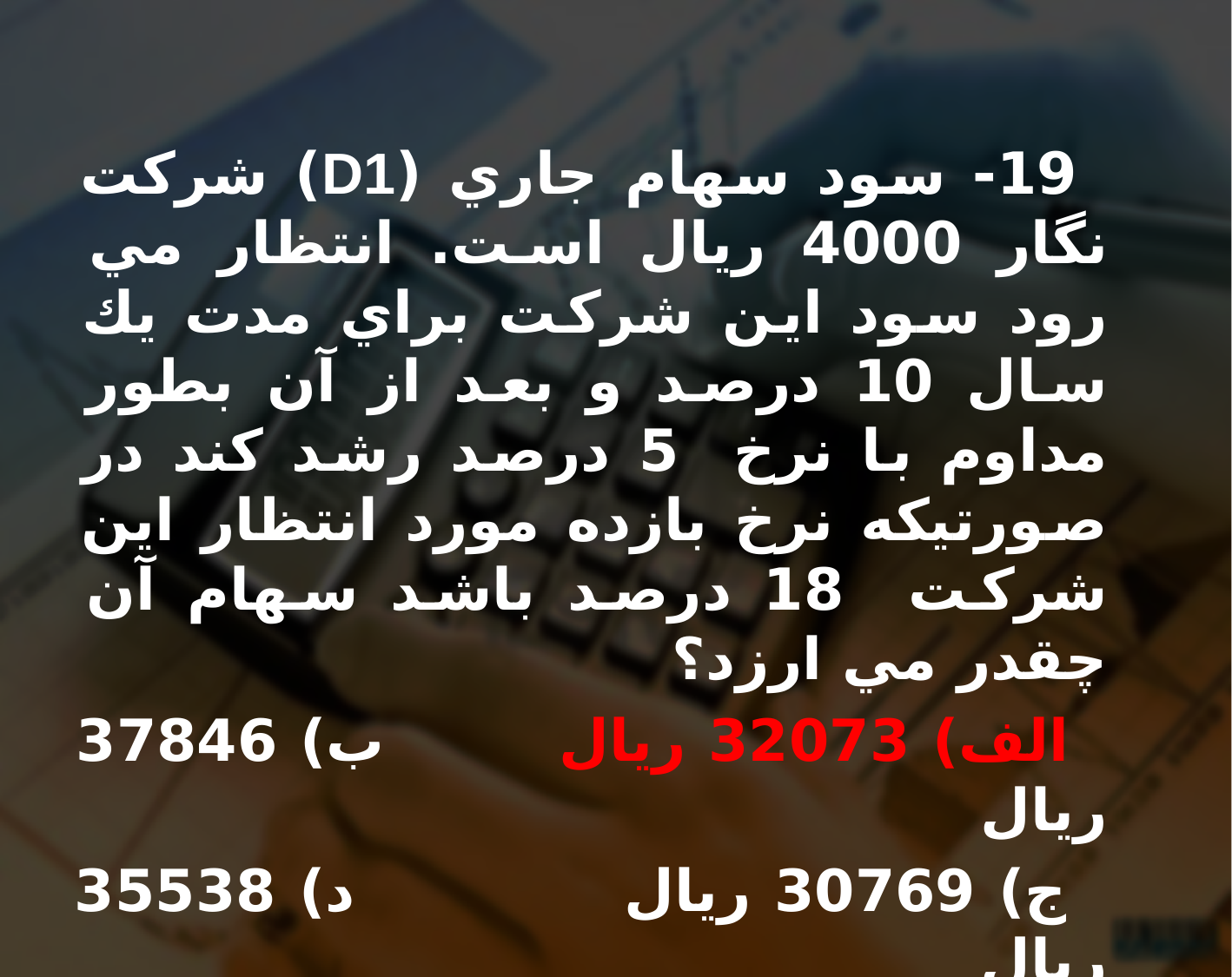

19- سود سهام جاري (D1) شركت نگار 4000 ريال است. انتظار مي رود سود اين شركت براي مدت يك سال 10 درصد و بعد از آن بطور مداوم با نرخ  5 درصد رشد كند در صورتيكه نرخ بازده مورد انتظار اين شركت  18 درصد باشد سهام آن چقدر مي ارزد؟
    الف) 32073 ريال        ب) 37846 ريال
    ج) 30769 ريال            د) 35538 ريال